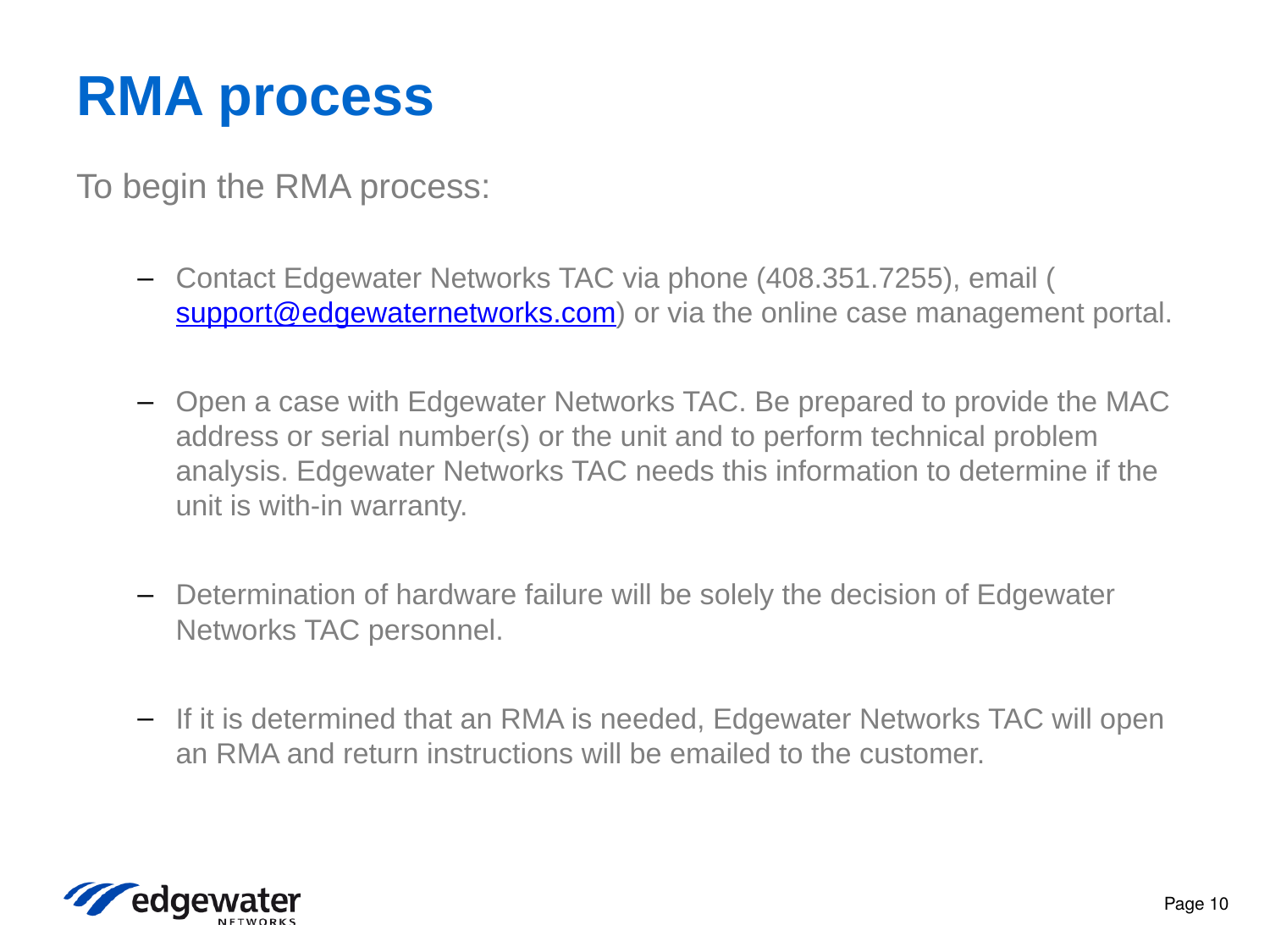

# RMA process
To begin the RMA process:

Contact Edgewater Networks TAC via phone (408.351.7255), email (support@edgewaternetworks.com) or via the online case management portal.

Open a case with Edgewater Networks TAC. Be prepared to provide the MAC address or serial number(s) or the unit and to perform technical problem analysis. Edgewater Networks TAC needs this information to determine if the unit is with-in warranty.

Determination of hardware failure will be solely the decision of Edgewater Networks TAC personnel.

If it is determined that an RMA is needed, Edgewater Networks TAC will open an RMA and return instructions will be emailed to the customer.